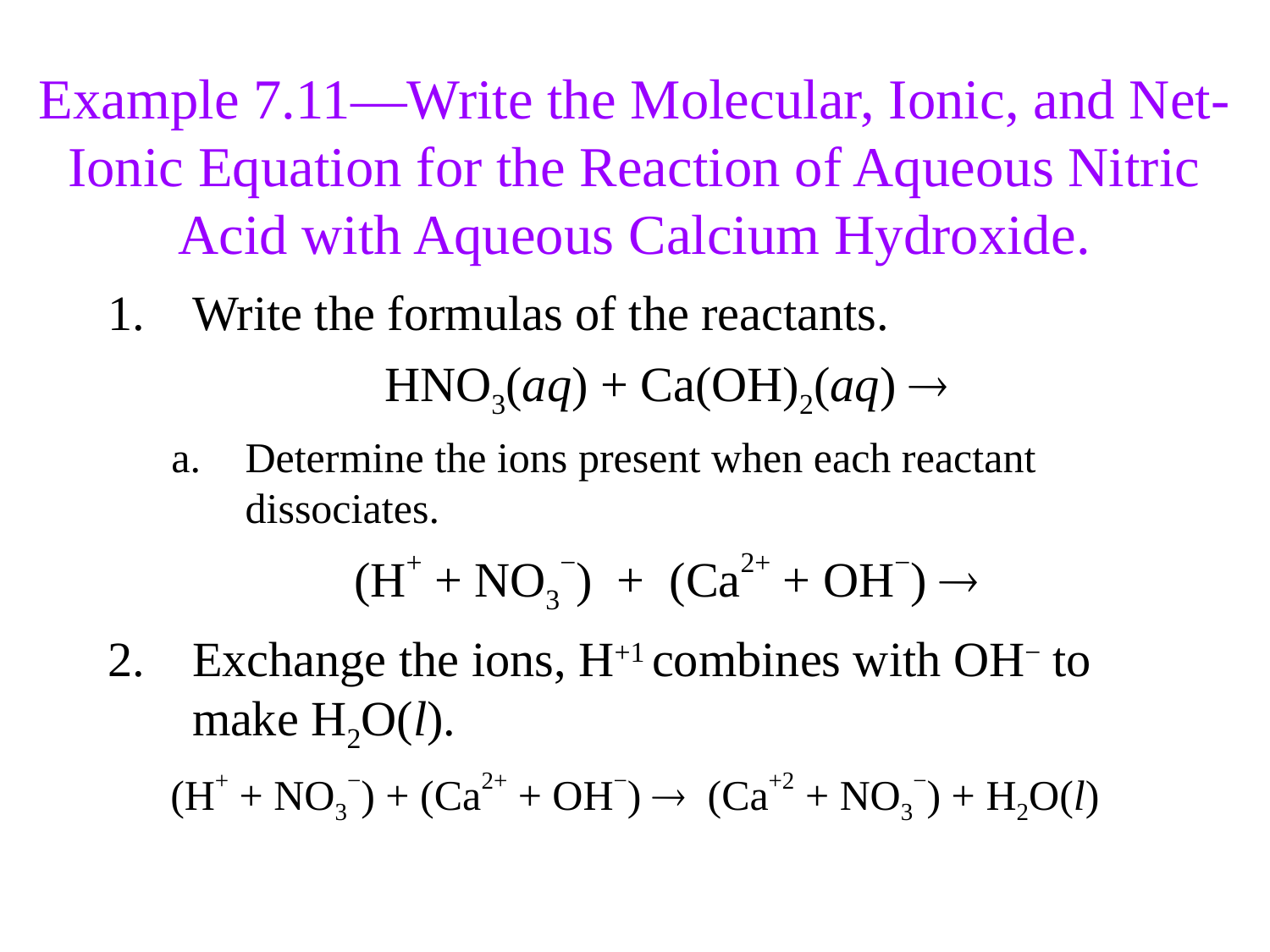

Example 7.11—Write the Molecular, Ionic, and Net-Ionic Equation for the Reaction of Aqueous Nitric Acid with Aqueous Calcium Hydroxide.
Write the formulas of the reactants.
HNO3(aq) + Ca(OH)2(aq) →
a.	Determine the ions present when each reactant dissociates.
(H+ + NO3−)  +  (Ca2+ + OH−) →
Exchange the ions, H+1 combines with OH− to make H2O(l).
(H+ + NO3−) + (Ca2+ + OH−) → (Ca+2 + NO3−) + H2O(l)